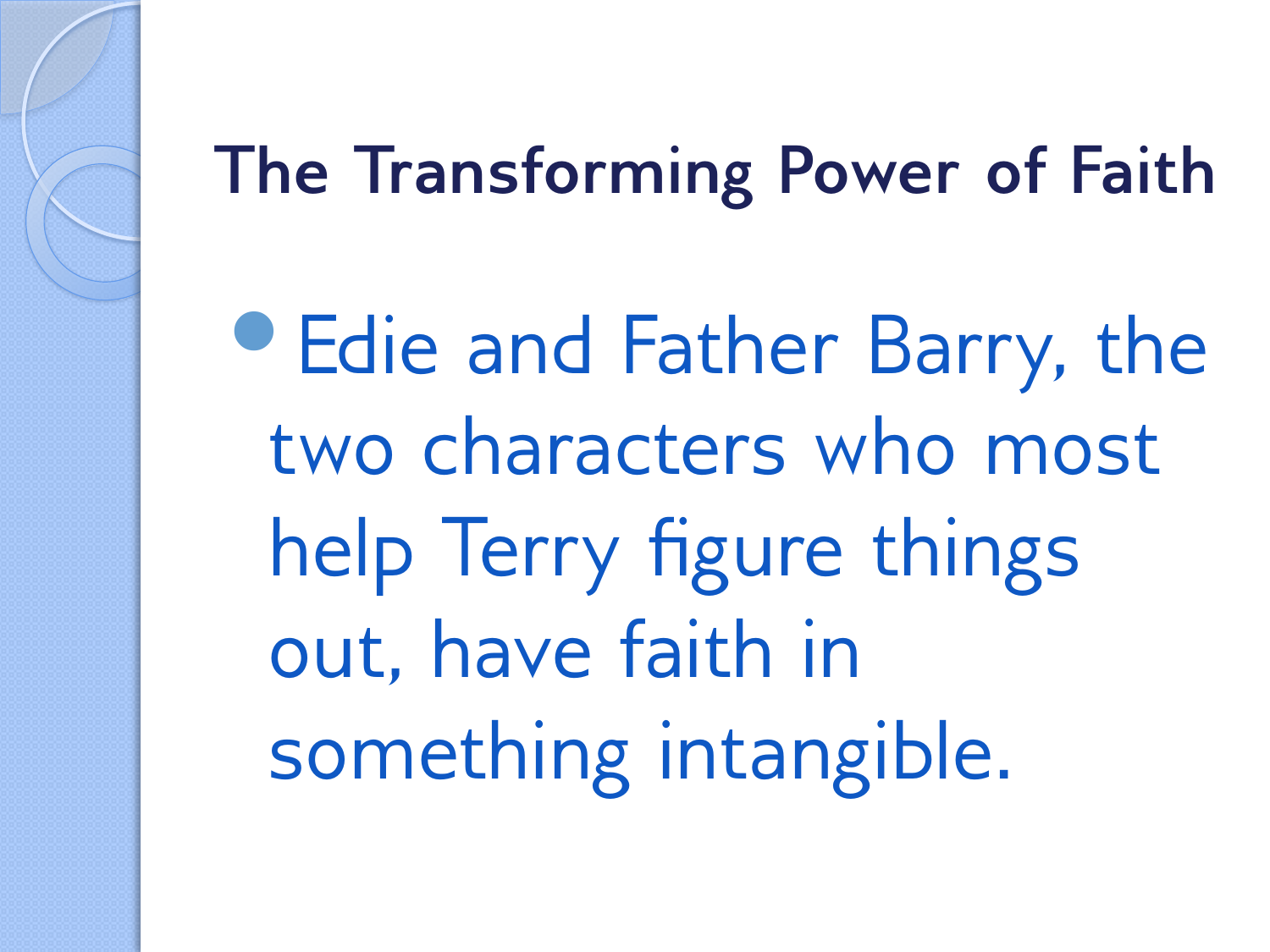

# The Transforming Power of Faith
Edie and Father Barry, the two characters who most help Terry figure things out, have faith in something intangible.